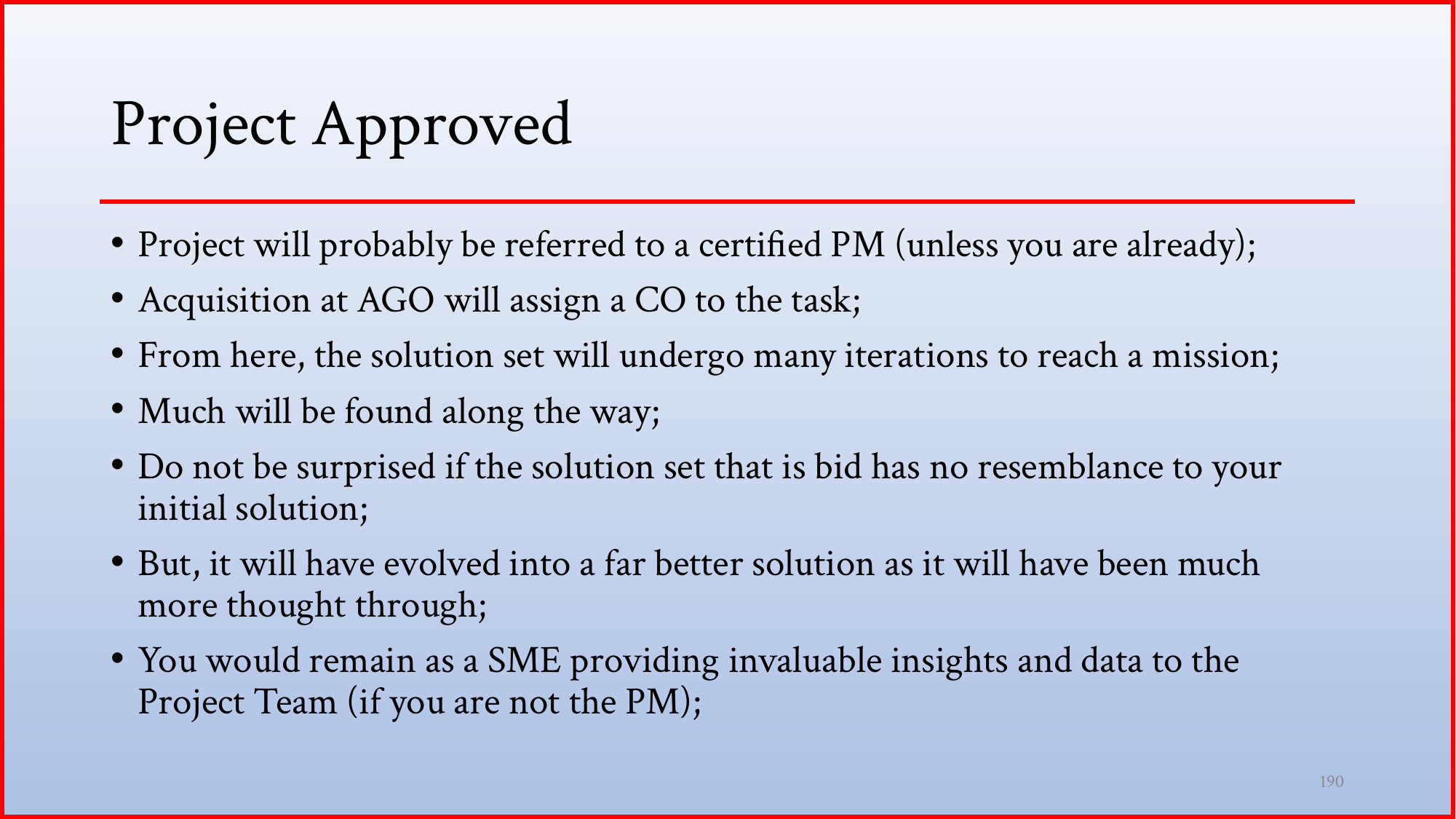

# Project Approved
Project will probably be referred to a certified PM (unless you are already);
Acquisition at AGO will assign a CO to the task;
From here, the solution set will undergo many iterations to reach a mission;
Much will be found along the way;
Do not be surprised if the solution set that is bid has no resemblance to your initial solution;
But, it will have evolved into a far better solution as it will have been much more thought through;
You would remain as a SME providing invaluable insights and data to the Project Team (if you are not the PM);
190